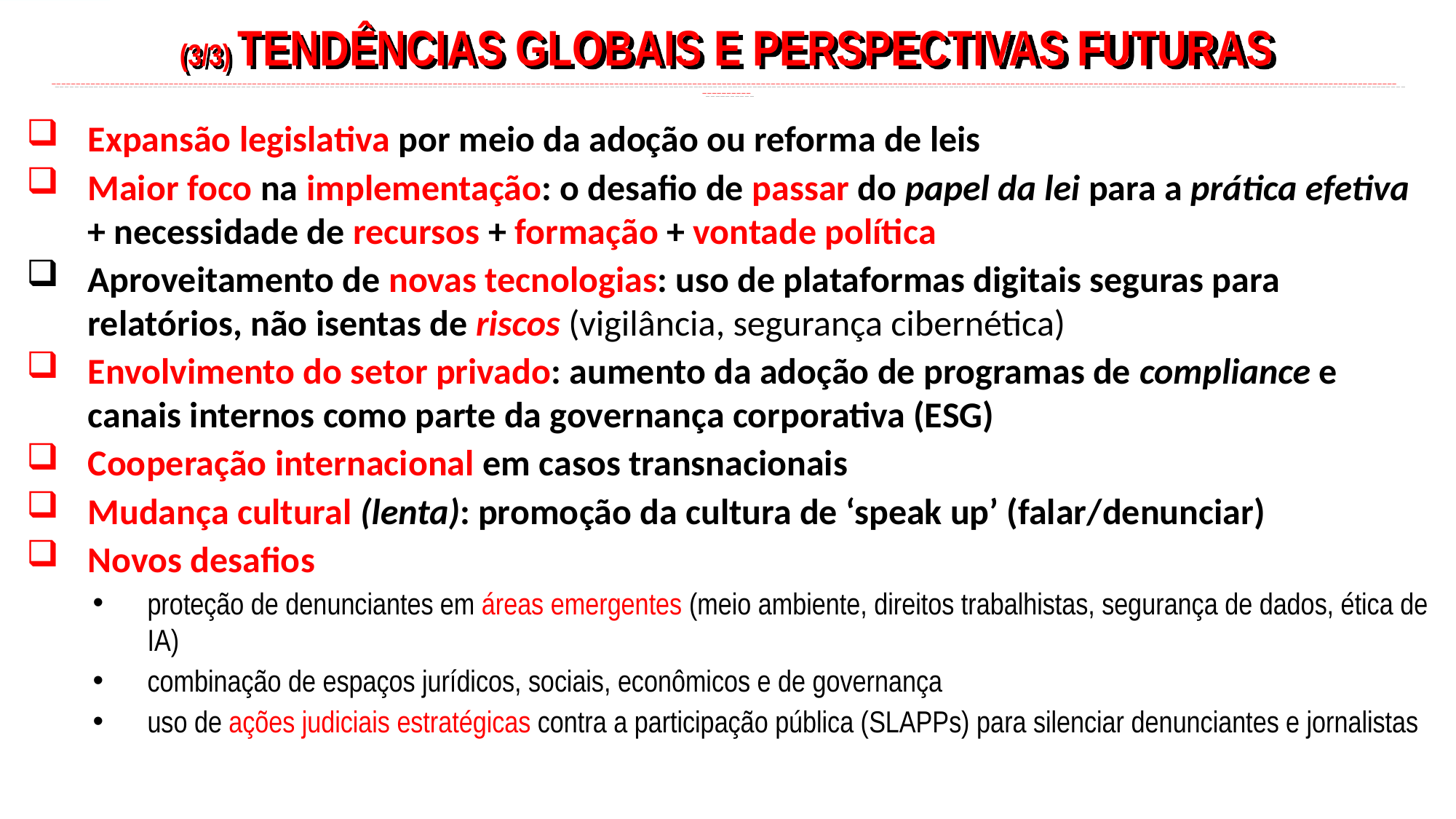

(3/3) TENDÊNCIAS GLOBAIS E PERSPECTIVAS FUTURAS
_____________________________________________________________________________________________________________________________________________________________________________________________________________________________________________________________________________________________
Expansão legislativa por meio da adoção ou reforma de leis
Maior foco na implementação: o desafio de passar do papel da lei para a prática efetiva + necessidade de recursos + formação + vontade política
Aproveitamento de novas tecnologias: uso de plataformas digitais seguras para relatórios, não isentas de riscos (vigilância, segurança cibernética)
Envolvimento do setor privado: aumento da adoção de programas de compliance e canais internos como parte da governança corporativa (ESG)
Cooperação internacional em casos transnacionais
Mudança cultural (lenta): promoção da cultura de ‘speak up’ (falar/denunciar)
Novos desafios
proteção de denunciantes em áreas emergentes (meio ambiente, direitos trabalhistas, segurança de dados, ética de IA)
combinação de espaços jurídicos, sociais, econômicos e de governança
uso de ações judiciais estratégicas contra a participação pública (SLAPPs) para silenciar denunciantes e jornalistas